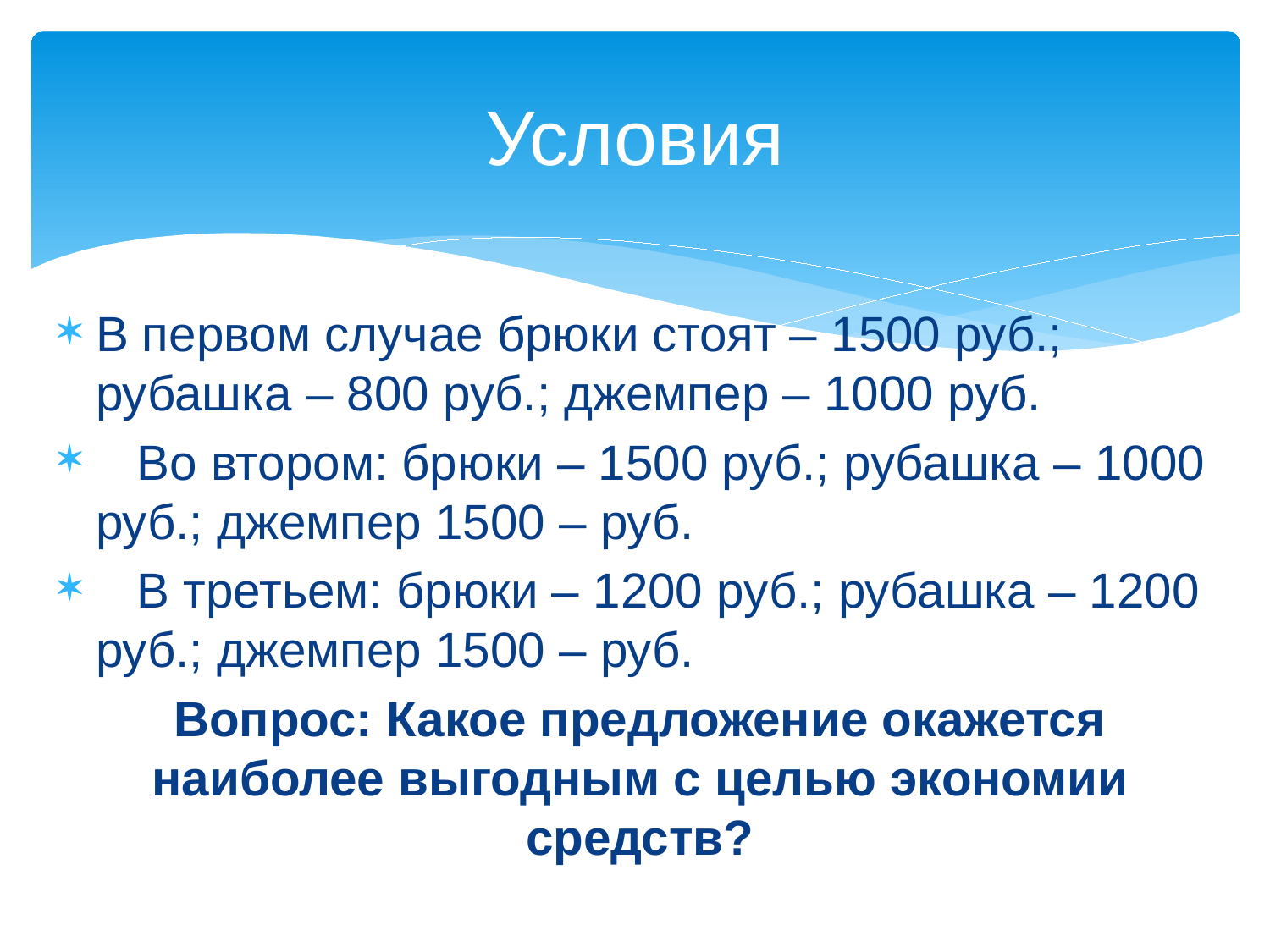

# Условия
В первом случае брюки стоят – 1500 руб.; рубашка – 800 руб.; джемпер – 1000 руб.
   Во втором: брюки – 1500 руб.; рубашка – 1000 руб.; джемпер 1500 – руб.
   В третьем: брюки – 1200 руб.; рубашка – 1200 руб.; джемпер 1500 – руб.
Вопрос: Какое предложение окажется наиболее выгодным с целью экономии средств?